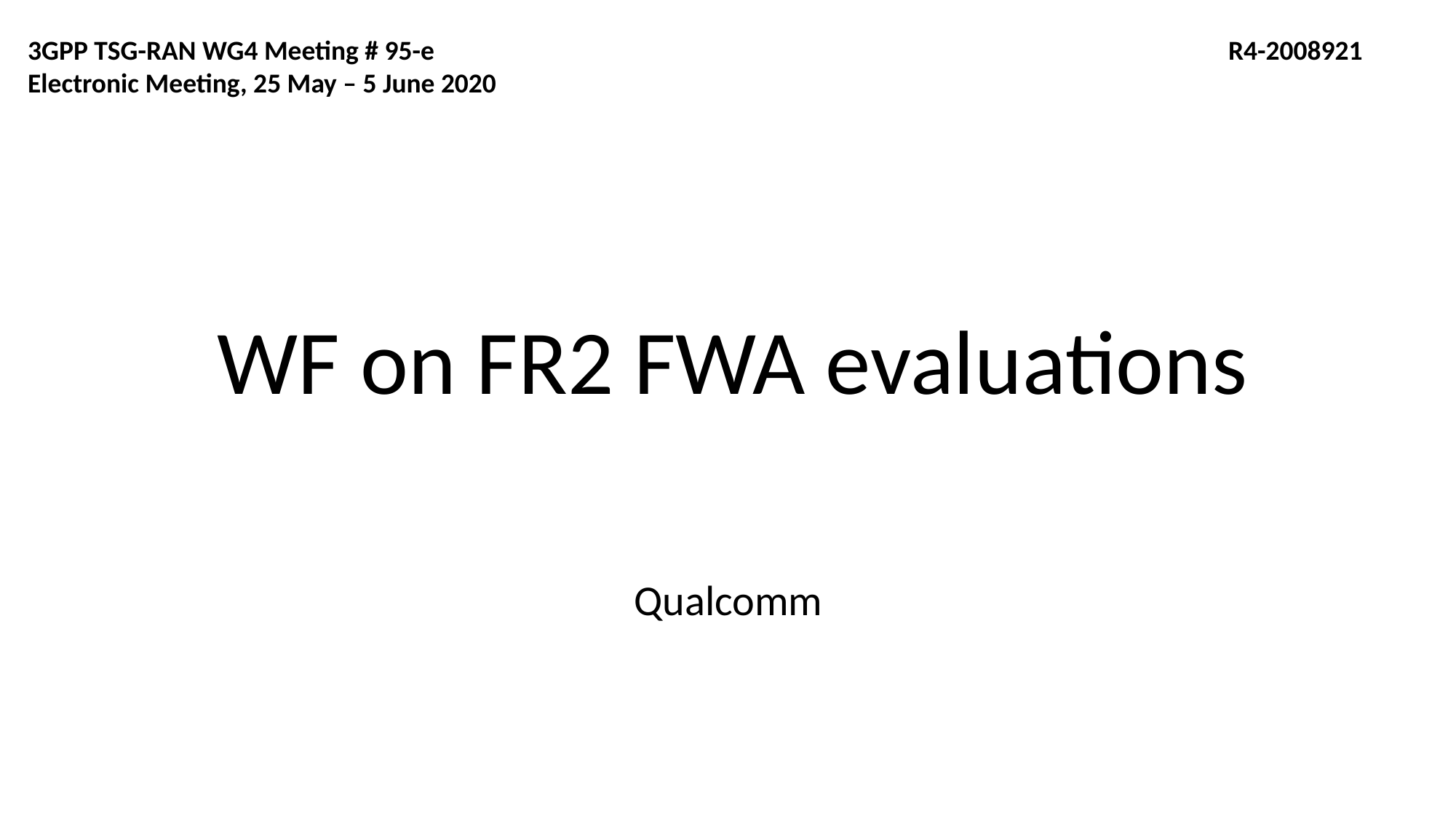

3GPP TSG-RAN WG4 Meeting # 95-e 								R4-2008921
Electronic Meeting, 25 May – 5 June 2020
# WF on FR2 FWA evaluations
Qualcomm